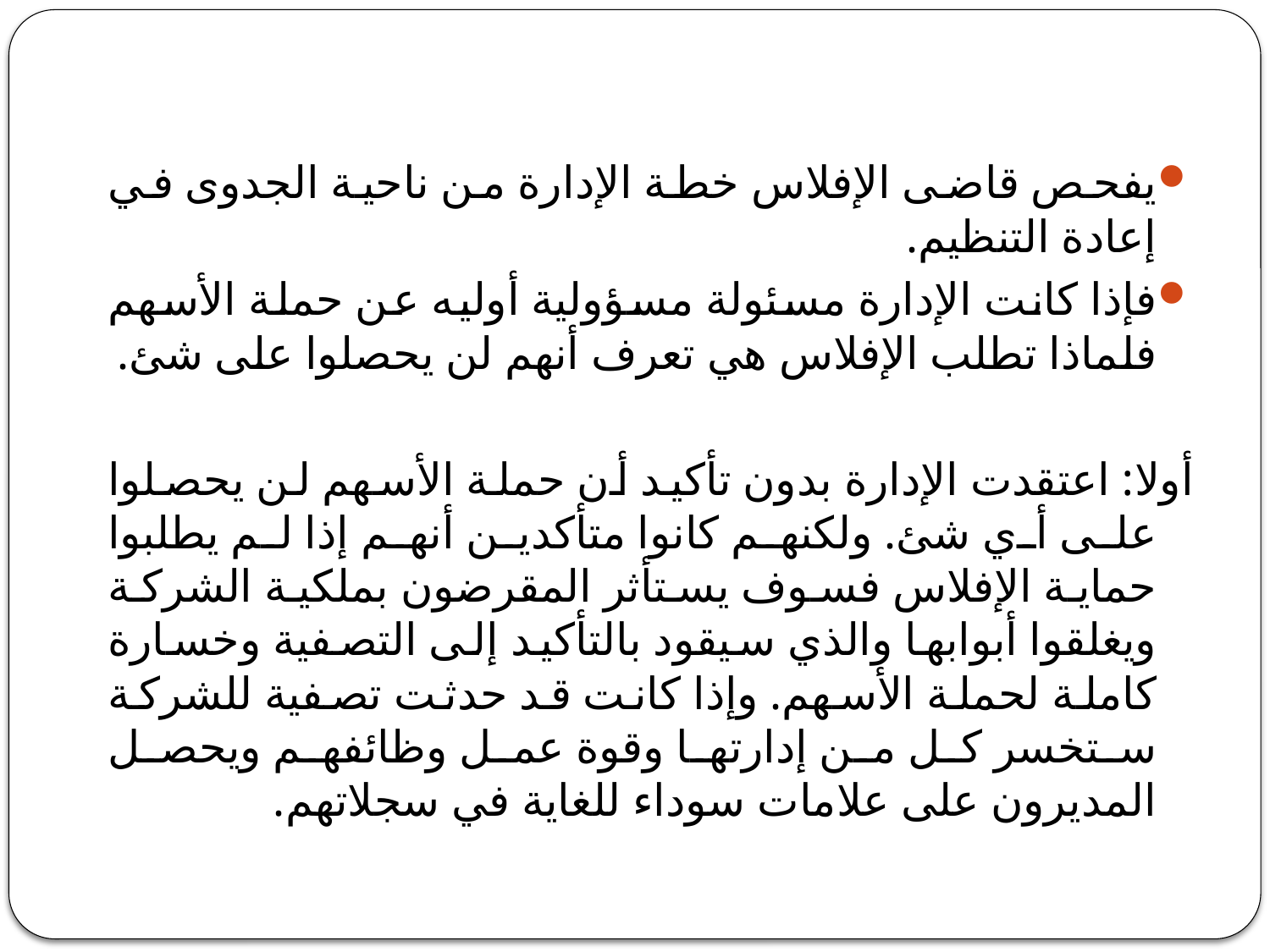

#
يفحص قاضى الإفلاس خطة الإدارة من ناحية الجدوى في إعادة التنظيم.
فإذا كانت الإدارة مسئولة مسؤولية أوليه عن حملة الأسهم فلماذا تطلب الإفلاس هي تعرف أنهم لن يحصلوا على شئ.

أولا: اعتقدت الإدارة بدون تأكيد أن حملة الأسهم لن يحصلوا على أي شئ. ولكنهم كانوا متأكدين أنهم إذا لم يطلبوا حماية الإفلاس فسوف يستأثر المقرضون بملكية الشركة ويغلقوا أبوابها والذي سيقود بالتأكيد إلى التصفية وخسارة كاملة لحملة الأسهم. وإذا كانت قد حدثت تصفية للشركة ستخسر كل من إدارتها وقوة عمل وظائفهم ويحصل المديرون على علامات سوداء للغاية في سجلاتهم.